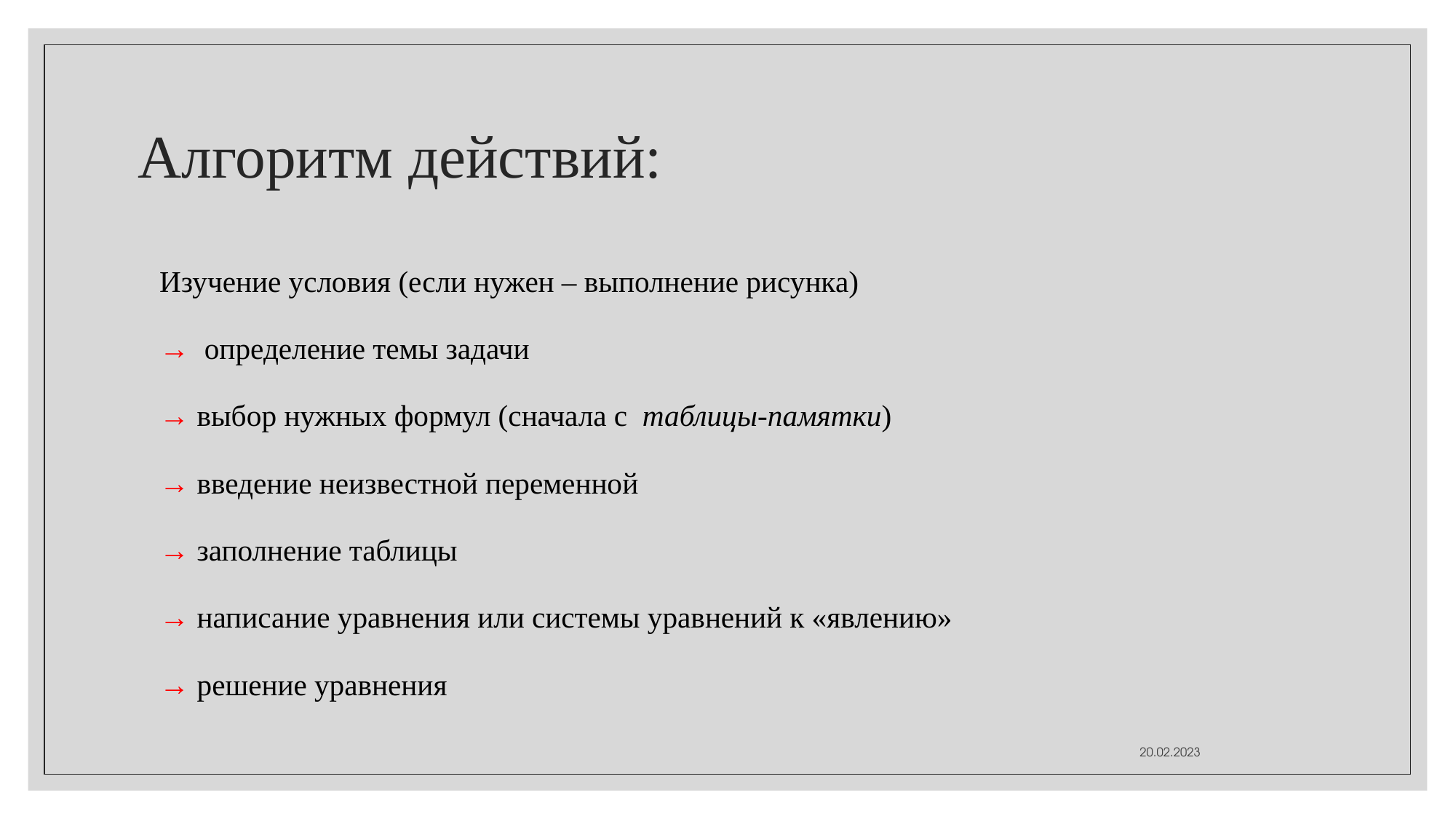

# Алгоритм действий:
Изучение условия (если нужен – выполнение рисунка)
→  определение темы задачи
→ выбор нужных формул (сначала с  таблицы-памятки)
→ введение неизвестной переменной
→ заполнение таблицы
→ написание уравнения или системы уравнений к «явлению»
→ решение уравнения

20.02.2023